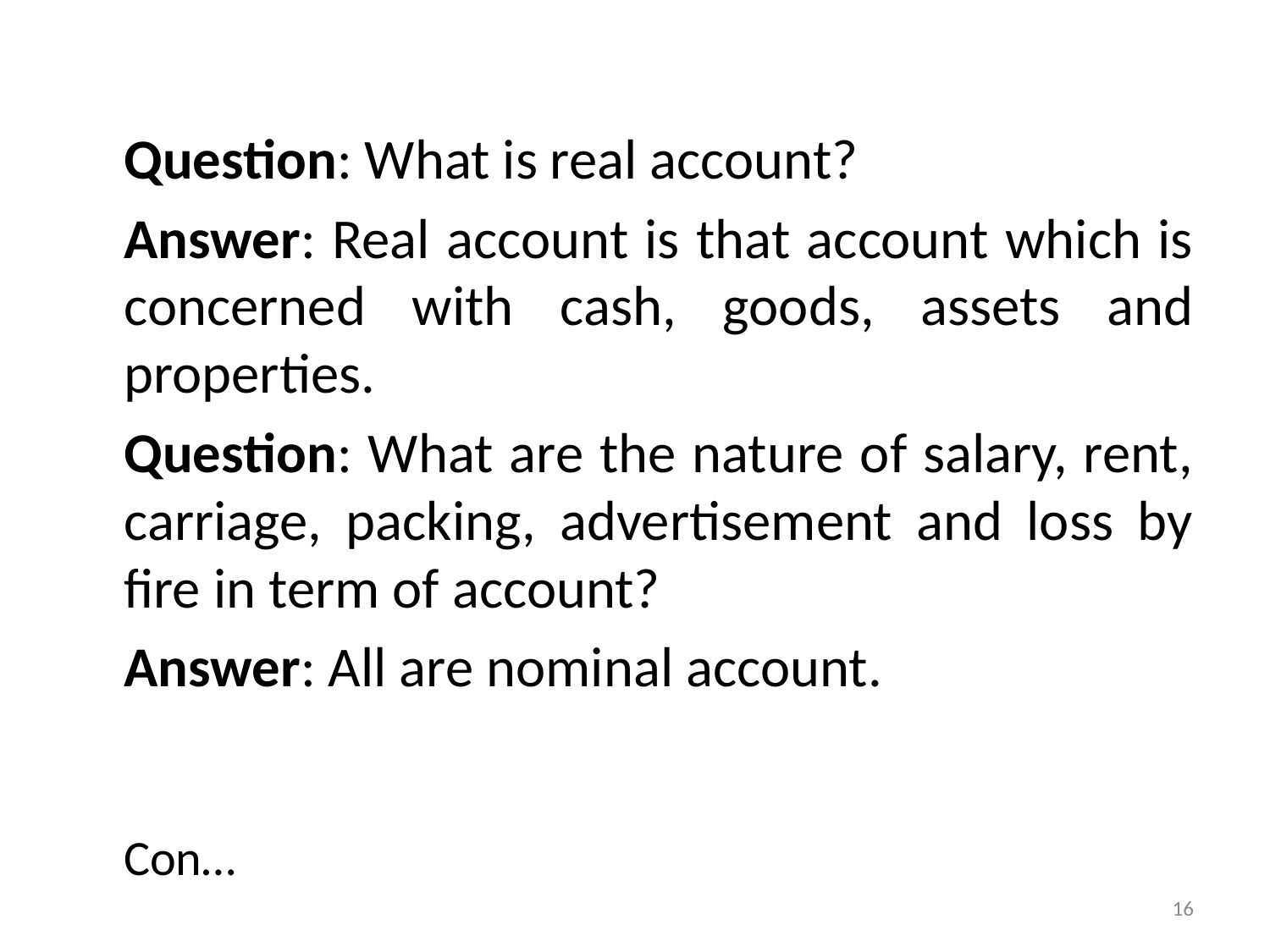

Question: What is real account?
	Answer: Real account is that account which is concerned with cash, goods, assets and properties.
	Question: What are the nature of salary, rent, carriage, packing, advertisement and loss by fire in term of account?
	Answer: All are nominal account.
																         Con…

16